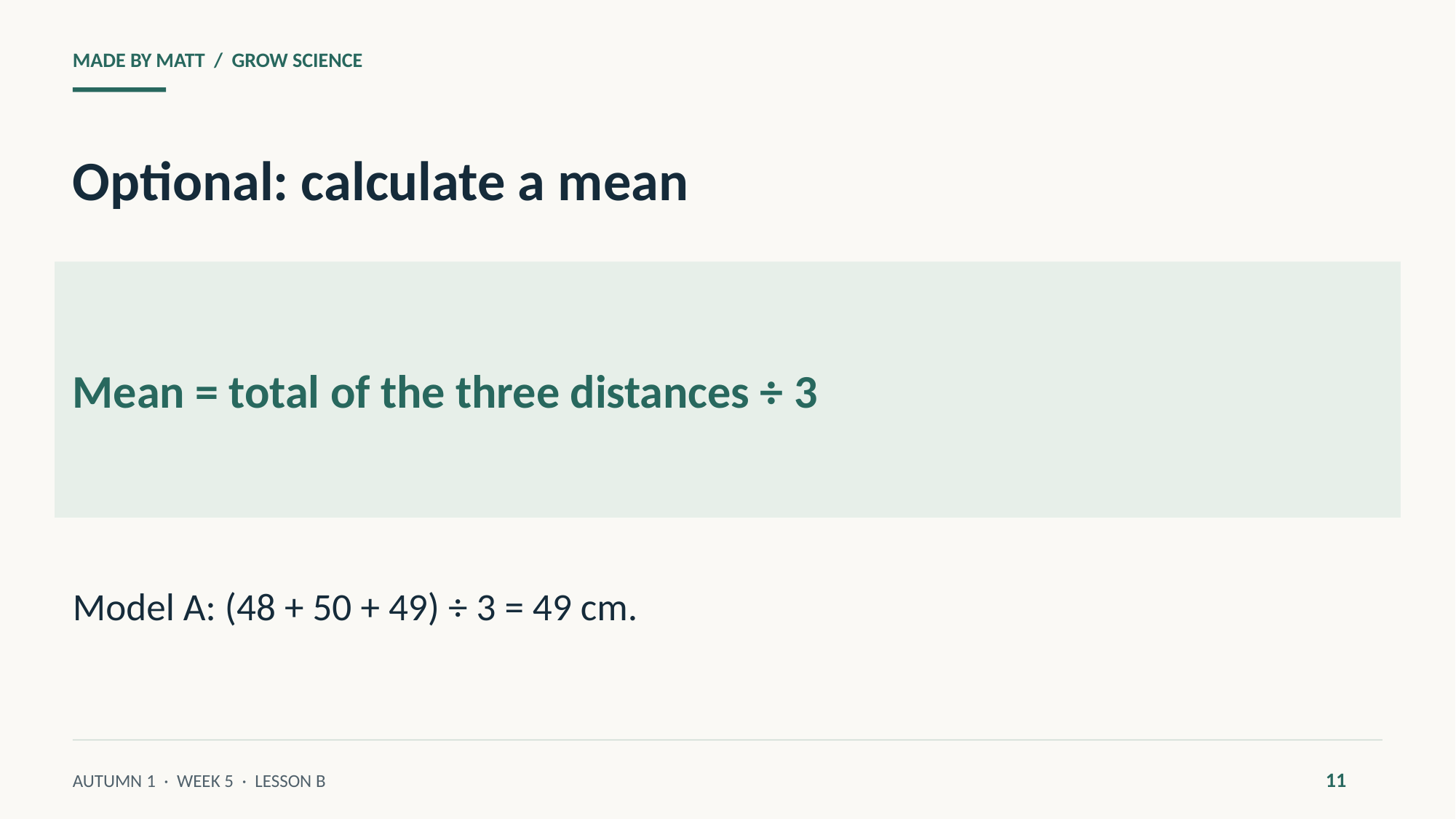

MADE BY MATT  /  GROW SCIENCE

Optional: calculate a mean
Mean = total of the three distances ÷ 3
Model A: (48 + 50 + 49) ÷ 3 = 49 cm.

11
AUTUMN 1  ·  WEEK 5  ·  LESSON B